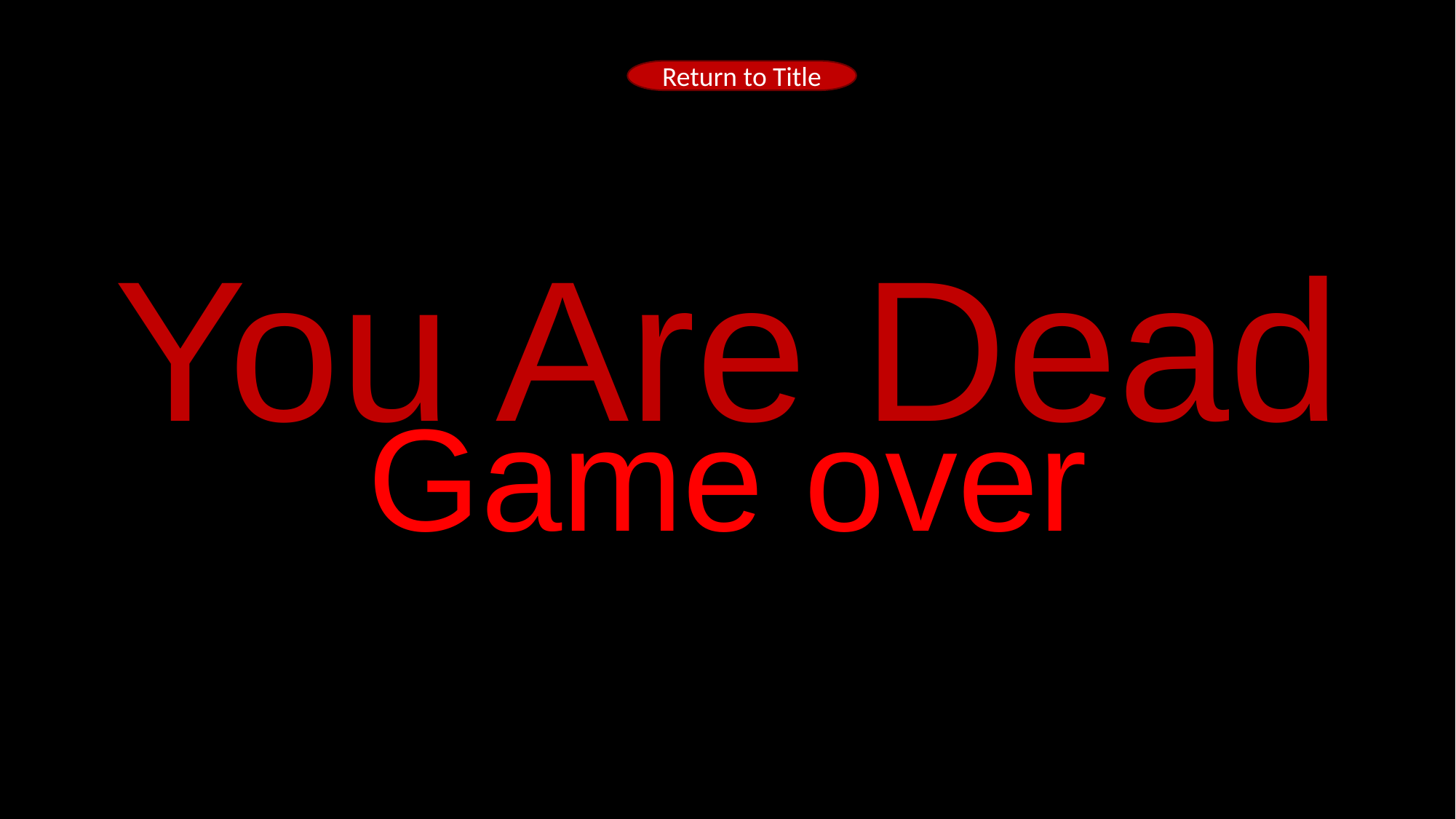

# DEAD2
Return to Title
You Are Dead
Game over